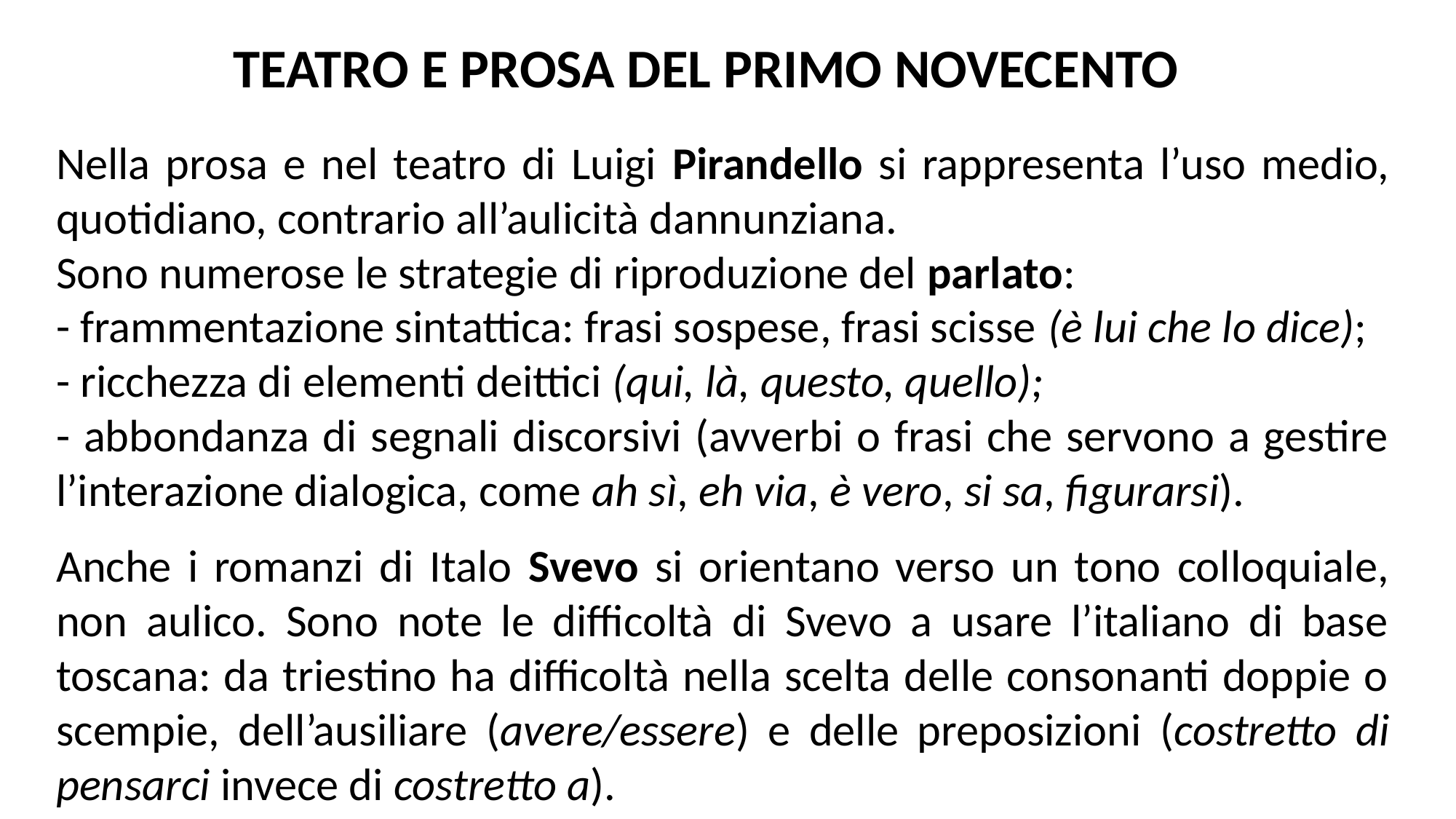

TEATRO E PROSA DEL PRIMO NOVECENTO
Nella prosa e nel teatro di Luigi Pirandello si rappresenta l’uso medio, quotidiano, contrario all’aulicità dannunziana.
Sono numerose le strategie di riproduzione del parlato:
- frammentazione sintattica: frasi sospese, frasi scisse (è lui che lo dice);
- ricchezza di elementi deittici (qui, là, questo, quello);
- abbondanza di segnali discorsivi (avverbi o frasi che servono a gestire l’interazione dialogica, come ah sì, eh via, è vero, si sa, figurarsi).
Anche i romanzi di Italo Svevo si orientano verso un tono colloquiale, non aulico. Sono note le difficoltà di Svevo a usare l’italiano di base toscana: da triestino ha difficoltà nella scelta delle consonanti doppie o scempie, dell’ausiliare (avere/essere) e delle preposizioni (costretto di pensarci invece di costretto a).